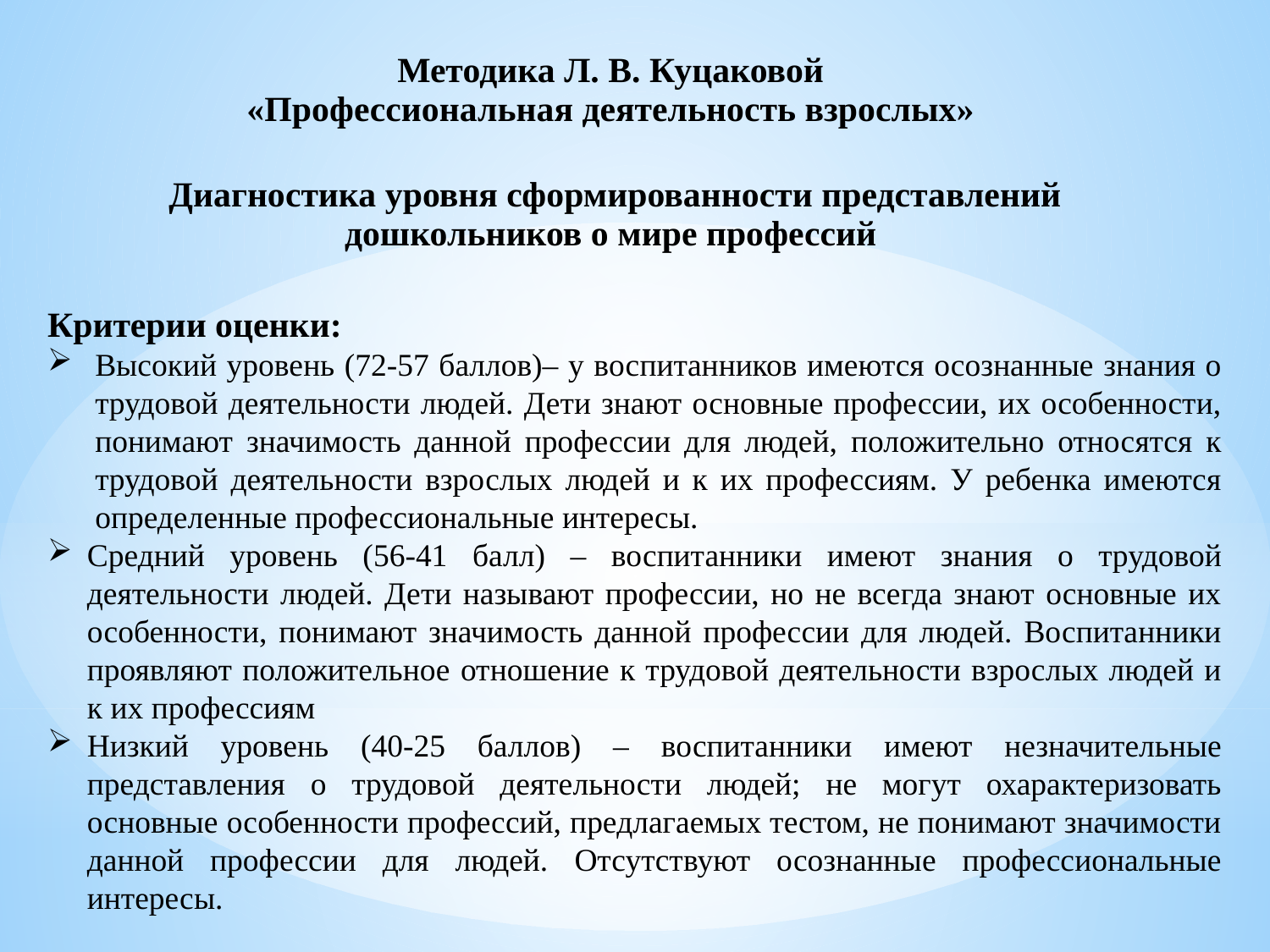

Методика Л. В. Куцаковой
«Профессиональная деятельность взрослых»

Диагностика уровня сформированности представлений дошкольников о мире профессий
Критерии оценки:
Высокий уровень (72-57 баллов)– у воспитанников имеются осознанные знания о трудовой деятельности людей. Дети знают основные профессии, их особенности, понимают значимость данной профессии для людей, положительно относятся к трудовой деятельности взрослых людей и к их профессиям. У ребенка имеются определенные профессиональные интересы.
Средний уровень (56-41 балл) – воспитанники имеют знания о трудовой деятельности людей. Дети называют профессии, но не всегда знают основные их особенности, понимают значимость данной профессии для людей. Воспитанники проявляют положительное отношение к трудовой деятельности взрослых людей и к их профессиям
Низкий уровень (40-25 баллов) – воспитанники имеют незначительные представления о трудовой деятельности людей; не могут охарактеризовать основные особенности профессий, предлагаемых тестом, не понимают значимости данной профессии для людей. Отсутствуют осознанные профессиональные интересы.